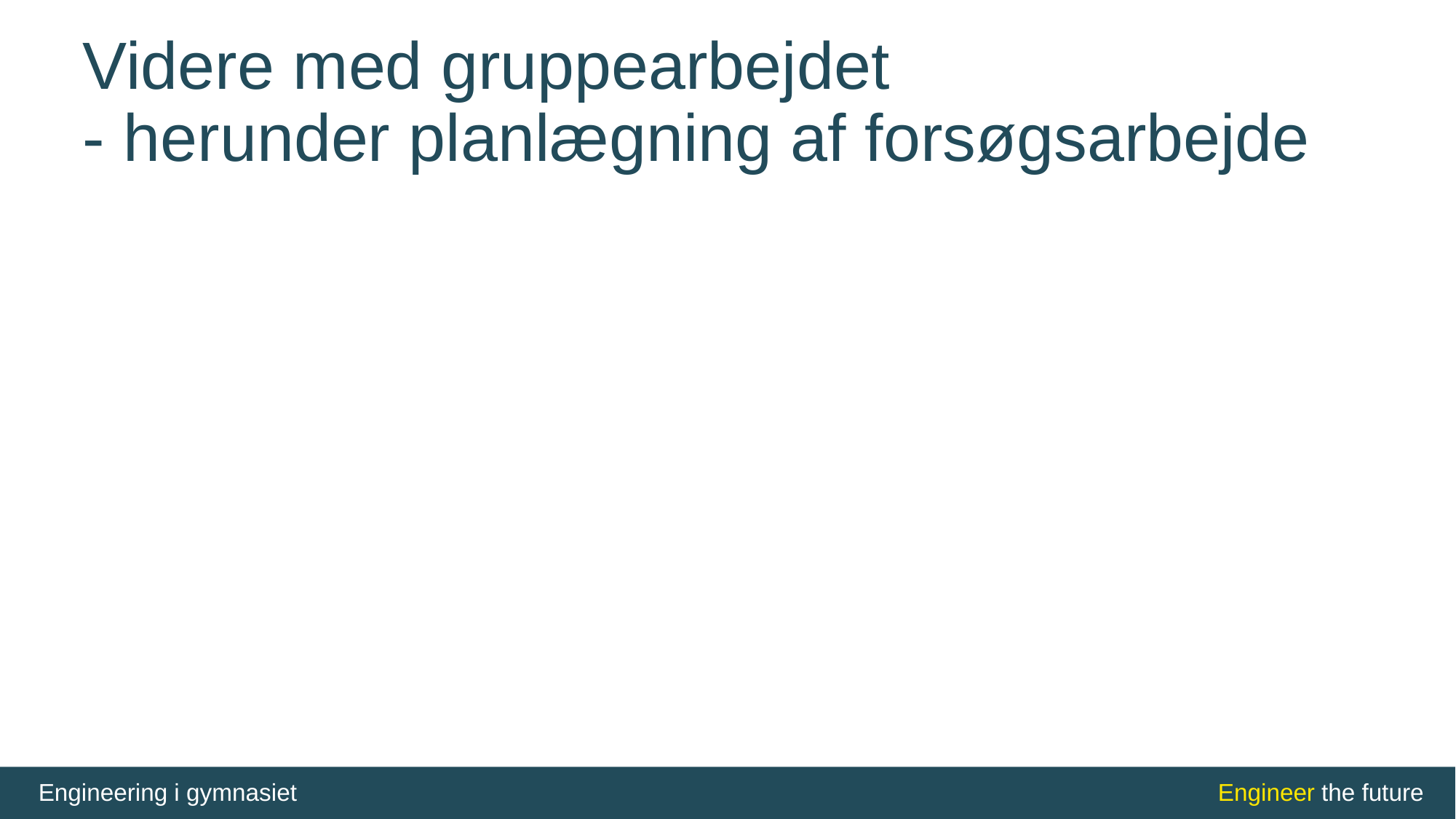

# Videre med gruppearbejdet - herunder planlægning af forsøgsarbejde